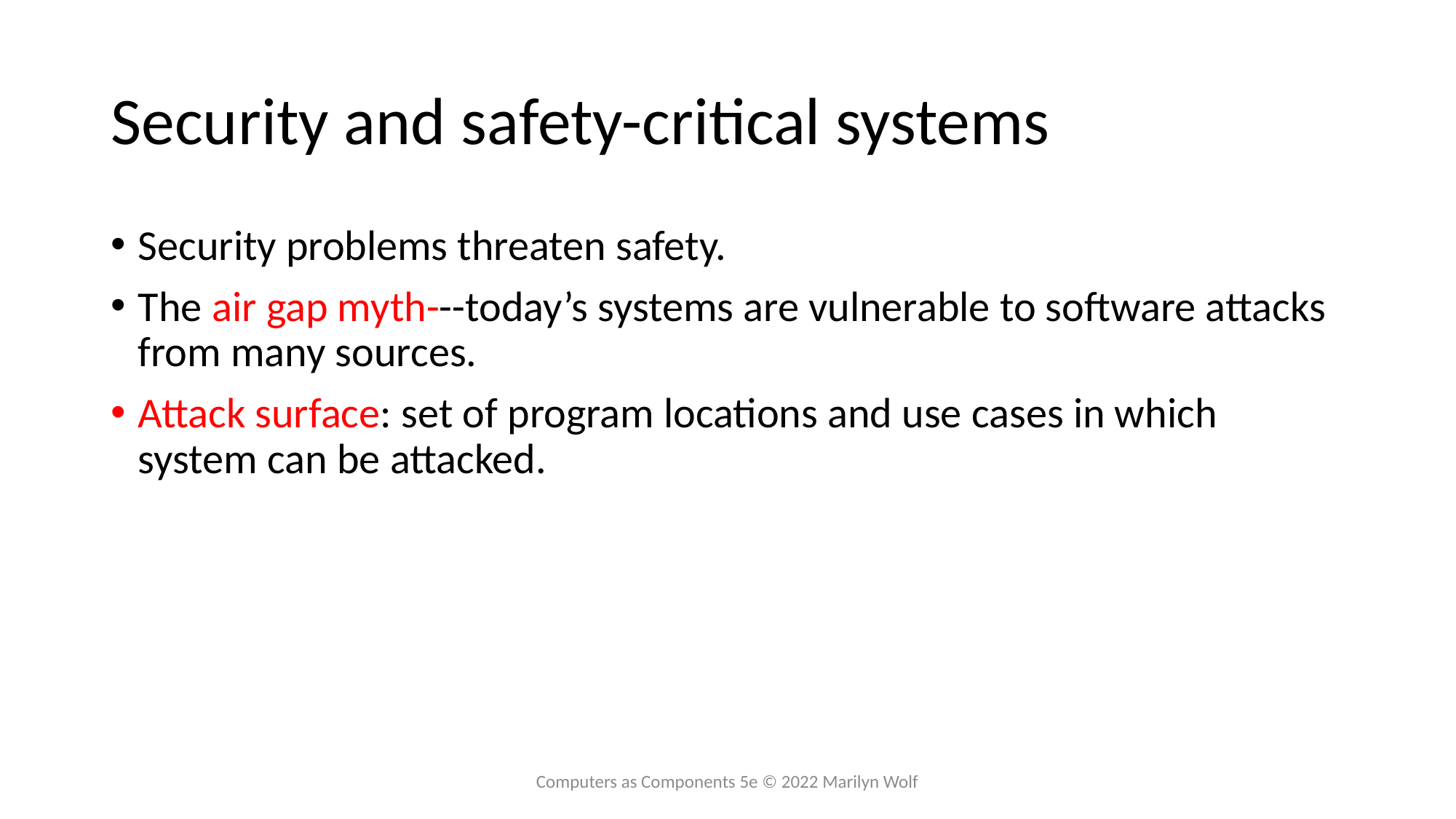

# Security and safety-critical systems
Security problems threaten safety.
The air gap myth---today’s systems are vulnerable to software attacks from many sources.
Attack surface: set of program locations and use cases in which system can be attacked.
Computers as Components 5e © 2022 Marilyn Wolf